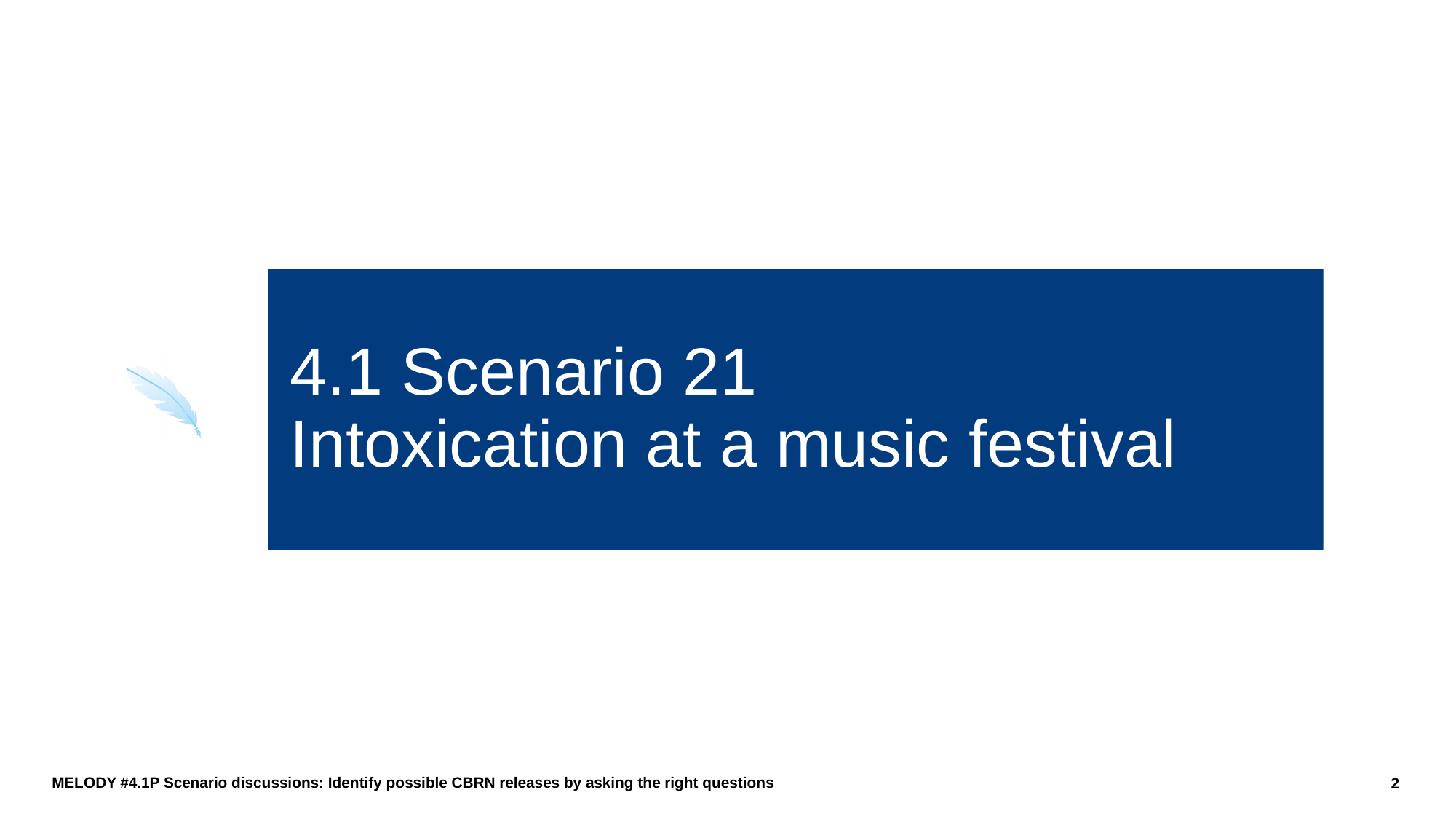

# 4.1 Scenario 21 Intoxication at a music festival
MELODY #4.1P Scenario discussions: Identify possible CBRN releases by asking the right questions
2